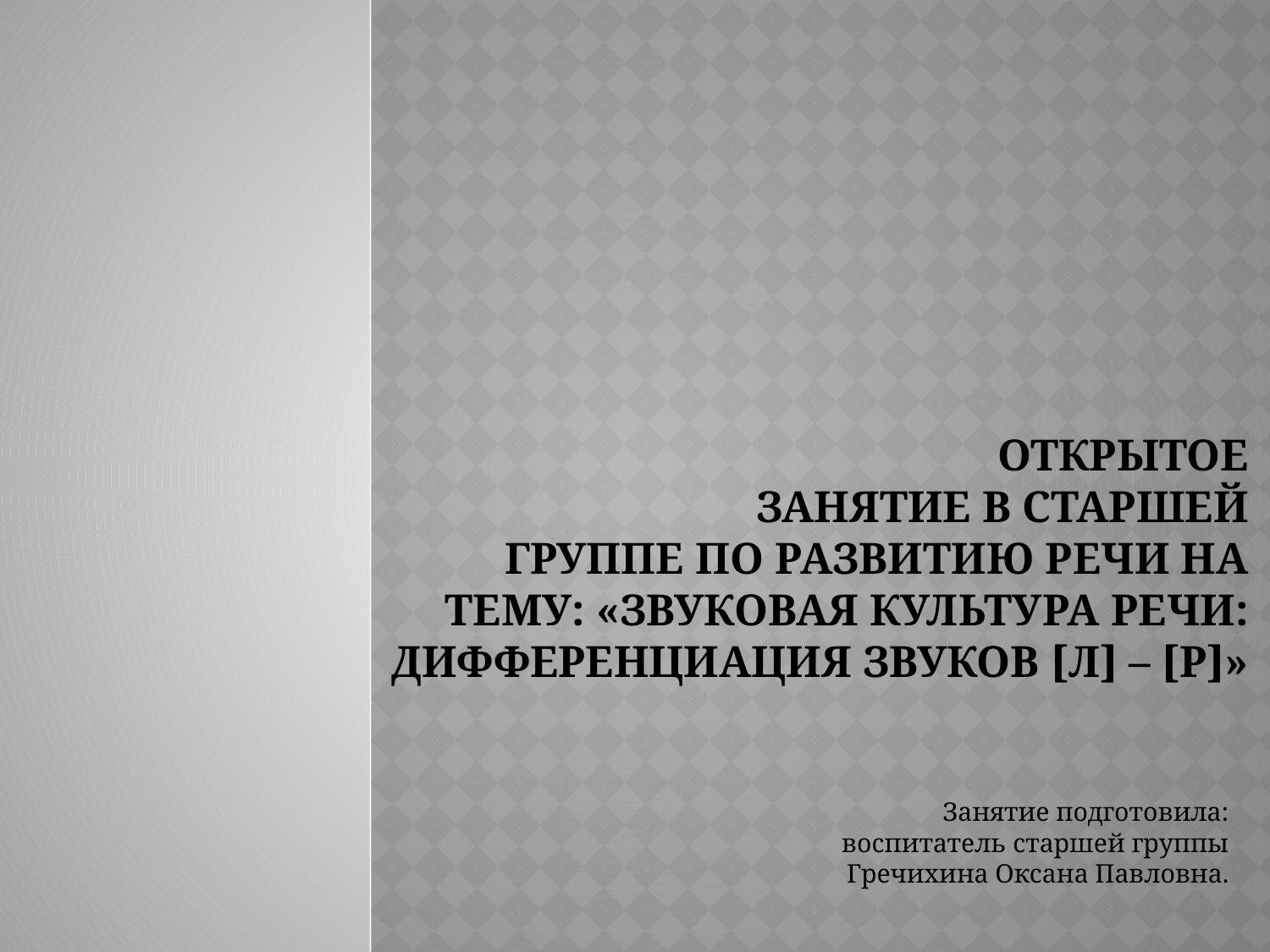

# Открытое занятие в старшей группе по развитию речи на тему: «Звуковая культура речи: дифференциация звуков [л] – [р]»
Занятие подготовила: воспитатель старшей группы Гречихина Оксана Павловна.